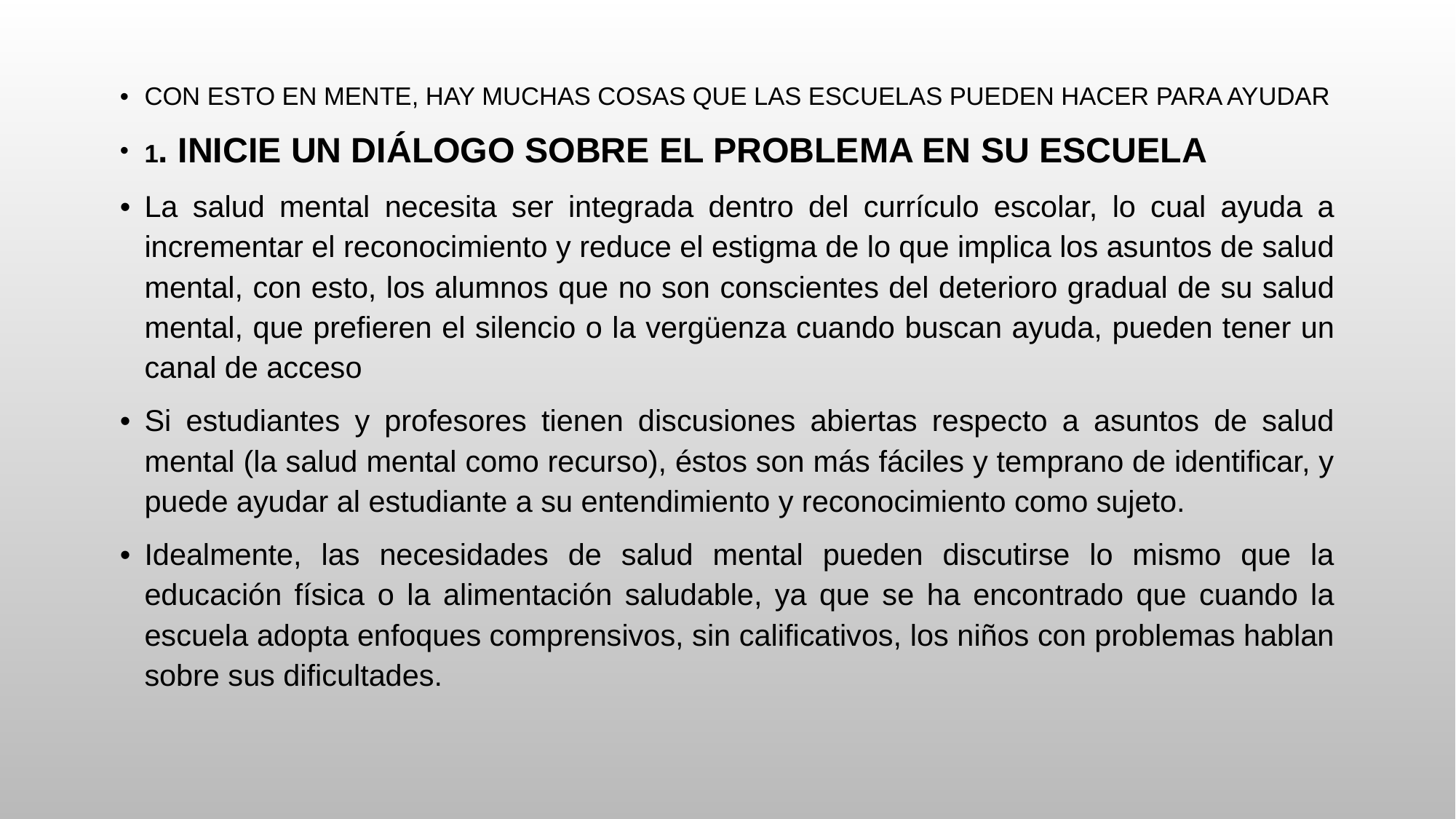

CON ESTO EN MENTE, HAY MUCHAS COSAS QUE LAS ESCUELAS PUEDEN HACER PARA AYUDAR
1. INICIe UN DIÁLOGO SOBRE EL PROBLEMA EN SU ESCUELA
La salud mental necesita ser integrada dentro del currículo escolar, lo cual ayuda a incrementar el reconocimiento y reduce el estigma de lo que implica los asuntos de salud mental, con esto, los alumnos que no son conscientes del deterioro gradual de su salud mental, que prefieren el silencio o la vergüenza cuando buscan ayuda, pueden tener un canal de acceso
Si estudiantes y profesores tienen discusiones abiertas respecto a asuntos de salud mental (la salud mental como recurso), éstos son más fáciles y temprano de identificar, y puede ayudar al estudiante a su entendimiento y reconocimiento como sujeto.
Idealmente, las necesidades de salud mental pueden discutirse lo mismo que la educación física o la alimentación saludable, ya que se ha encontrado que cuando la escuela adopta enfoques comprensivos, sin calificativos, los niños con problemas hablan sobre sus dificultades.